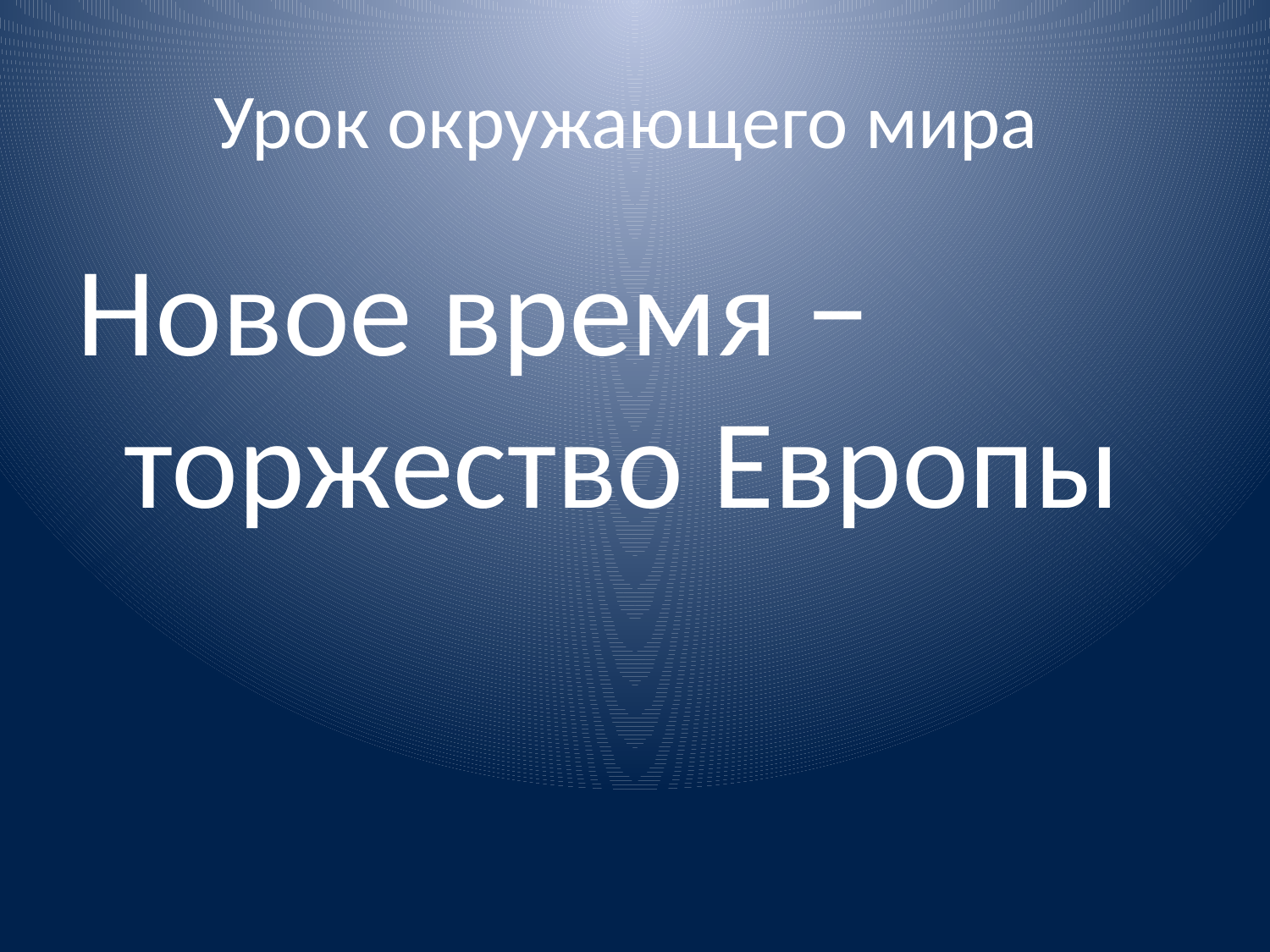

# Урок окружающего мира
Новое время − торжество Европы